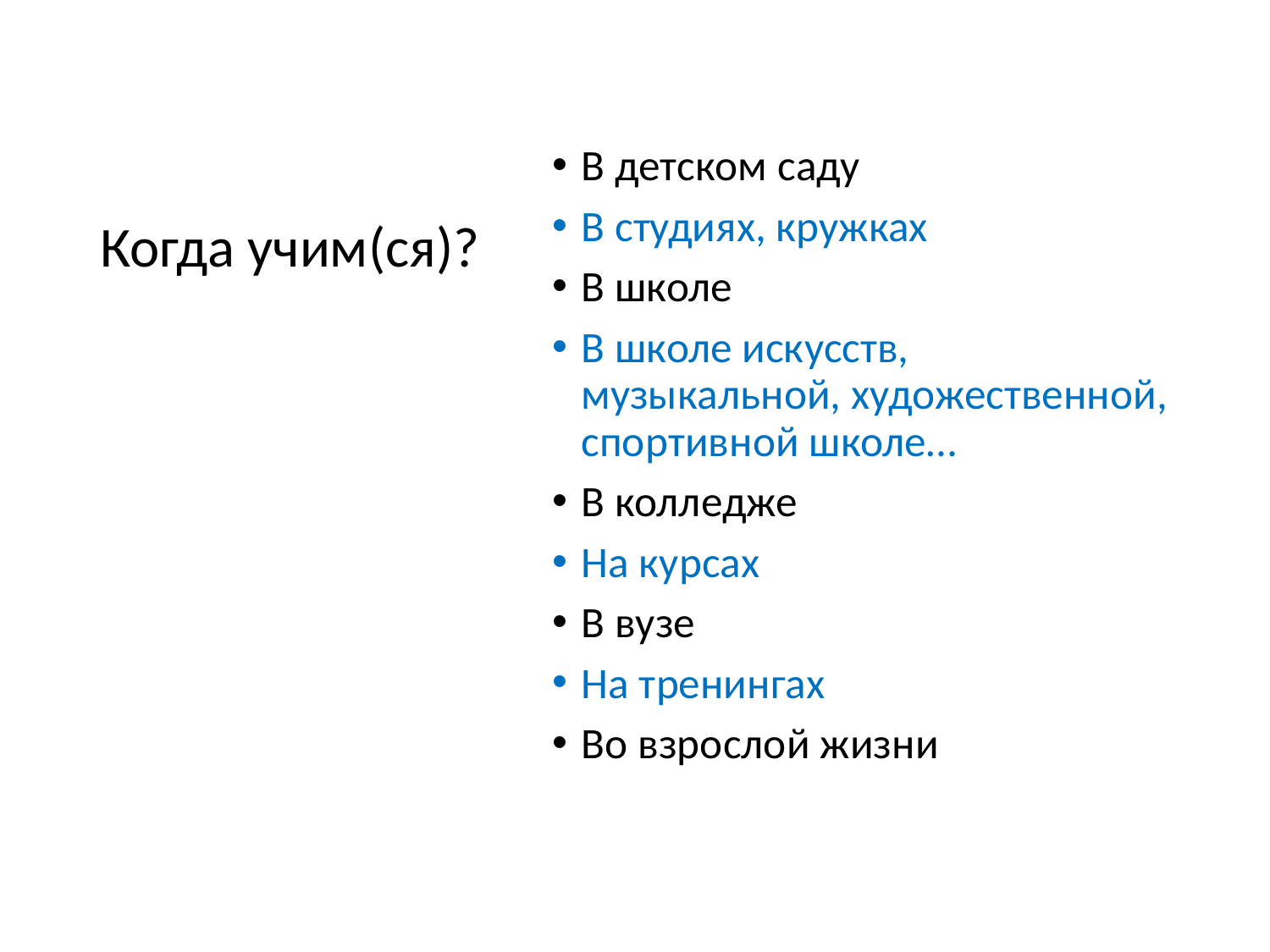

# Когда учим(ся)?
В детском саду
В студиях, кружках
В школе
В школе искусств, музыкальной, художественной, спортивной школе…
В колледже
На курсах
В вузе
На тренингах
Во взрослой жизни